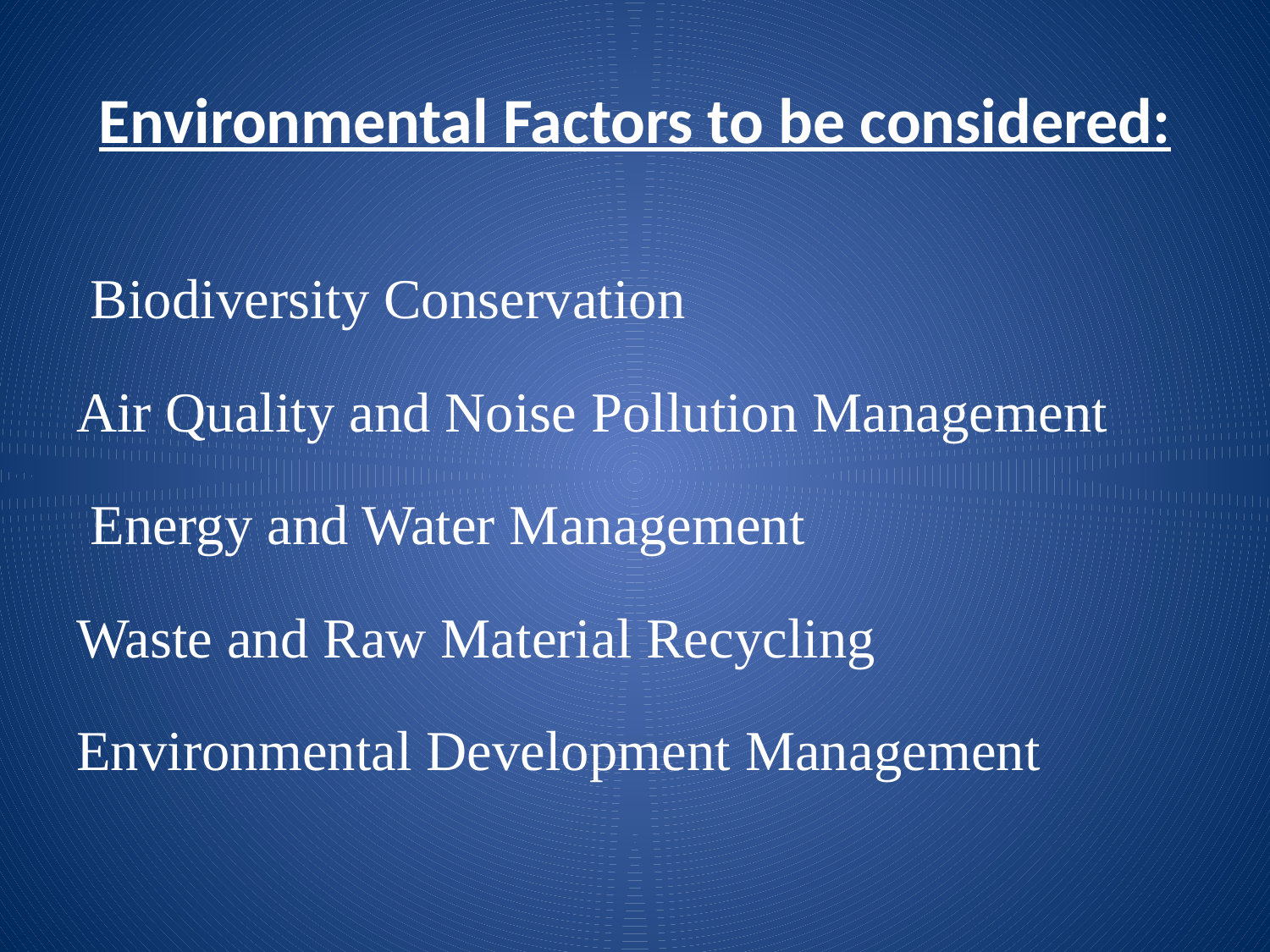

# Environmental Factors to be considered:
 Biodiversity Conservation
Air Quality and Noise Pollution Management
 Energy and Water Management
Waste and Raw Material Recycling
Environmental Development Management